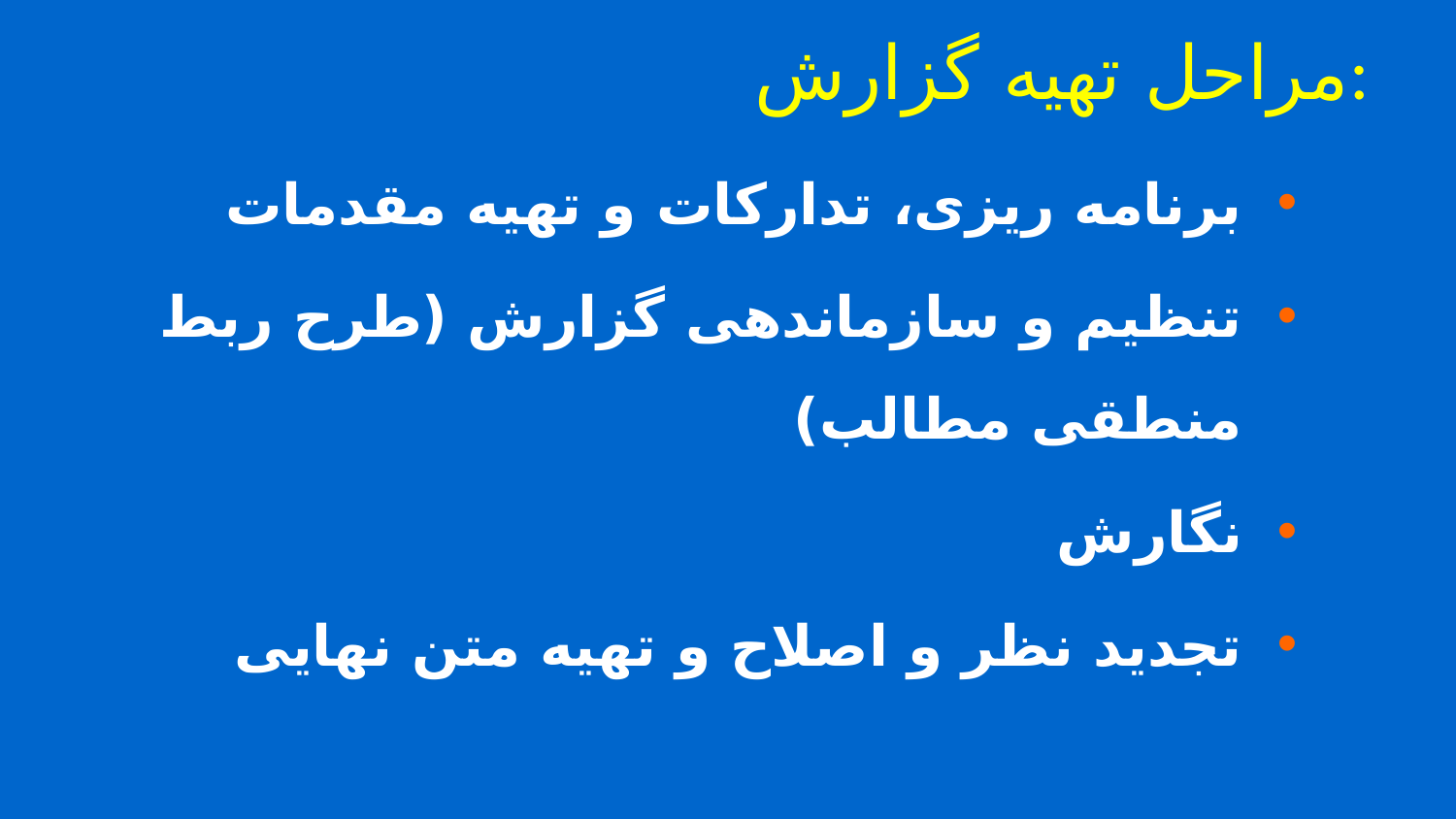

# مراحل تهیه گزارش:
برنامه ریزی، تدارکات و تهیه مقدمات
تنظیم و سازماندهی گزارش (طرح ربط منطقی مطالب)
نگارش
تجدید نظر و اصلاح و تهیه متن نهایی